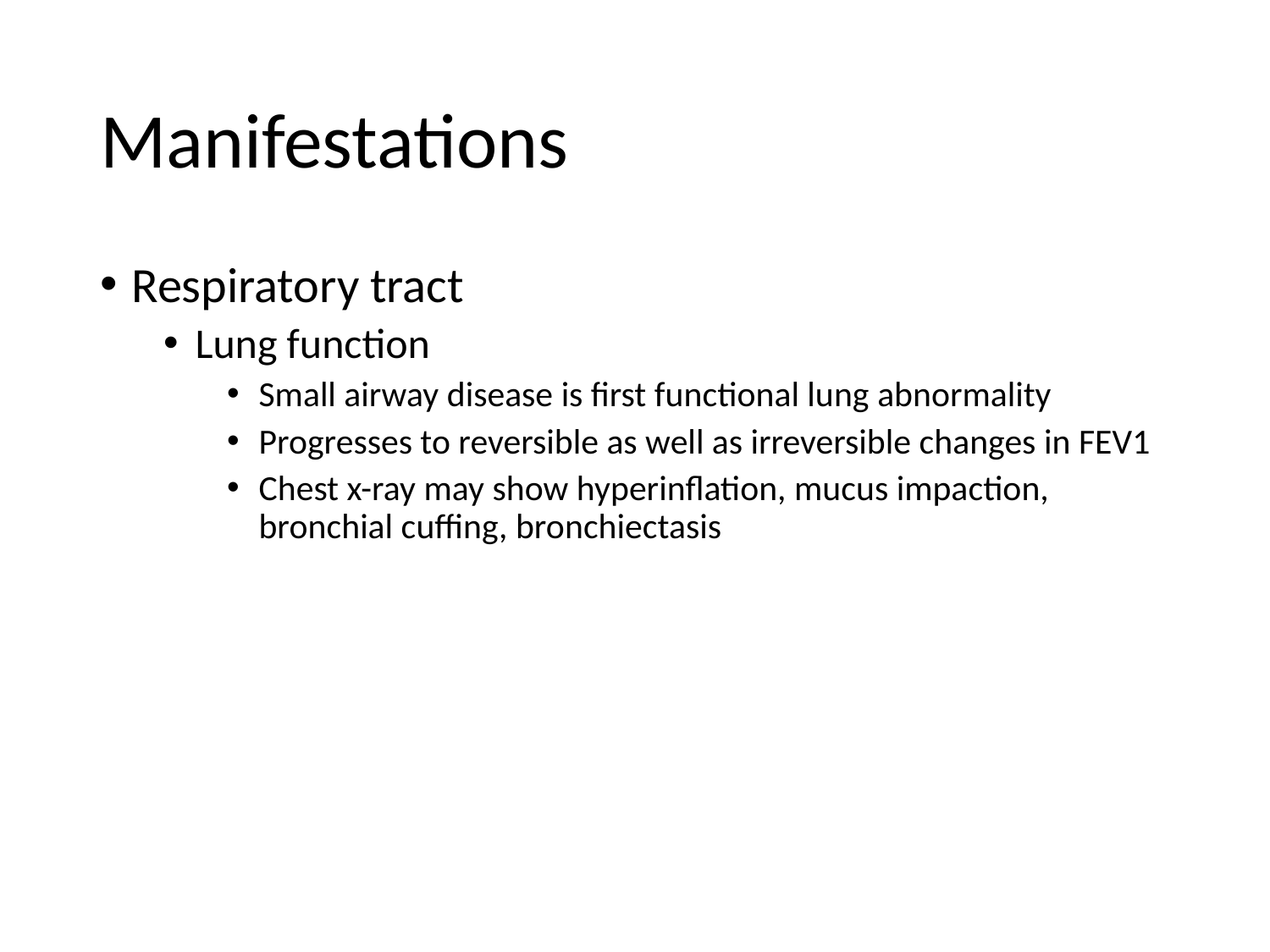

# Manifestations
Respiratory tract
Lung function
Small airway disease is first functional lung abnormality
Progresses to reversible as well as irreversible changes in FEV1
Chest x-ray may show hyperinflation, mucus impaction, bronchial cuffing, bronchiectasis